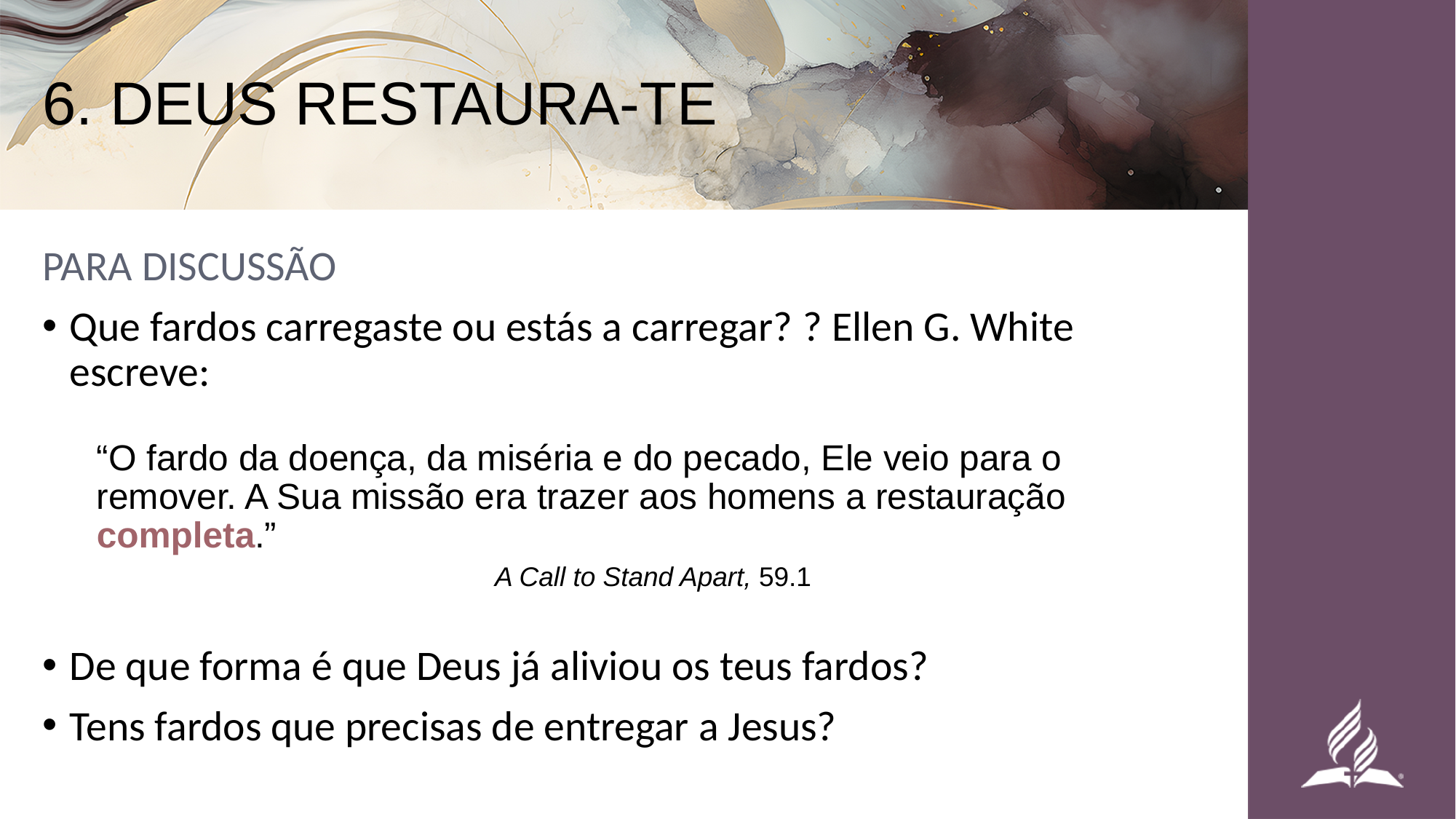

# 6. DEUS RESTAURA-TE
PARA DISCUSSÃO
Que fardos carregaste ou estás a carregar? ? Ellen G. White escreve:

“O fardo da doença, da miséria e do pecado, Ele veio para o remover. A Sua missão era trazer aos homens a restauração completa.”
A Call to Stand Apart, 59.1

De que forma é que Deus já aliviou os teus fardos?
Tens fardos que precisas de entregar a Jesus?